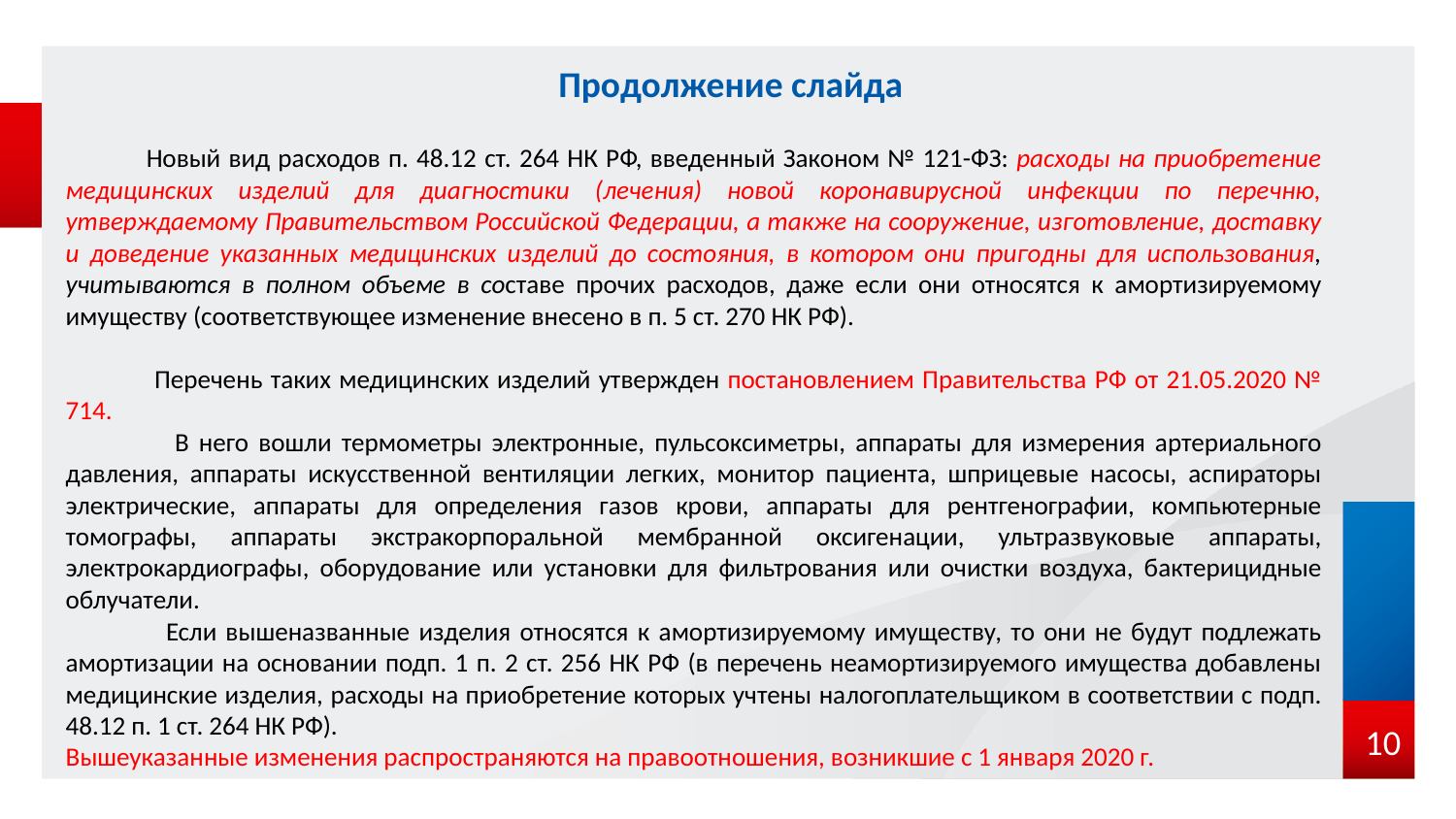

# Продолжение слайда
          Новый вид расходов п. 48.12 ст. 264 НК РФ, введенный Законом № 121-ФЗ: расходы на приобретение медицинских изделий для диагностики (лечения) новой коронавирусной инфекции по перечню, утверждаемому Правительством Российской Федерации, а также на сооружение, изготовление, доставку и доведение указанных медицинских изделий до состояния, в котором они пригодны для использования, учитываются в полном объеме в составе прочих расходов, даже если они относятся к амортизируемому имуществу (соответствующее изменение внесено в п. 5 ст. 270 НК РФ).

           Перечень таких медицинских изделий утвержден постановлением Правительства РФ от 21.05.2020 № 714.
           В него вошли термометры электронные, пульсоксиметры, аппараты для измерения артериального давления, аппараты искусственной вентиляции легких, монитор пациента, шприцевые насосы, аспираторы электрические, аппараты для определения газов крови, аппараты для рентгенографии, компьютерные томографы, аппараты экстракорпоральной мембранной оксигенации, ультразвуковые аппараты, электрокардиографы, оборудование или установки для фильтрования или очистки воздуха, бактерицидные облучатели.
           Если вышеназванные изделия относятся к амортизируемому имуществу, то они не будут подлежать амортизации на основании подп. 1 п. 2 ст. 256 НК РФ (в перечень неамортизируемого имущества добавлены медицинские изделия, расходы на приобретение которых учтены налогоплательщиком в соответствии с подп. 48.12 п. 1 ст. 264 НК РФ).
Вышеуказанные изменения распространяются на правоотношения, возникшие с 1 января 2020 г.

 10